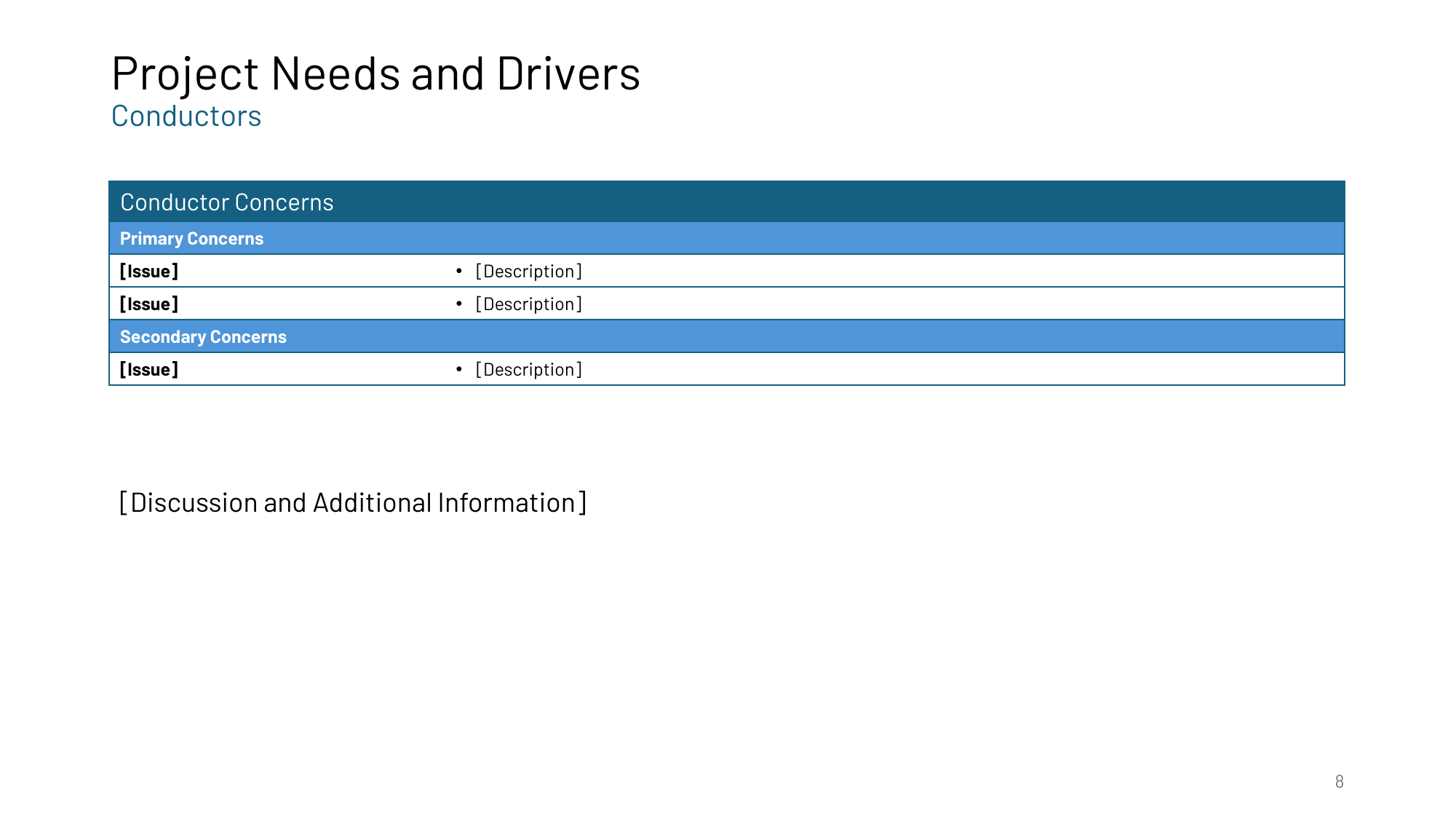

# Project Needs and Drivers Conductors
| Conductor Concerns |  |
| --- | --- |
| Primary Concerns |  |
| [Issue] | [Description] |
| [Issue] | [Description] |
| Secondary Concerns |  |
| [Issue] | [Description] |
[Discussion and Additional Information]
8